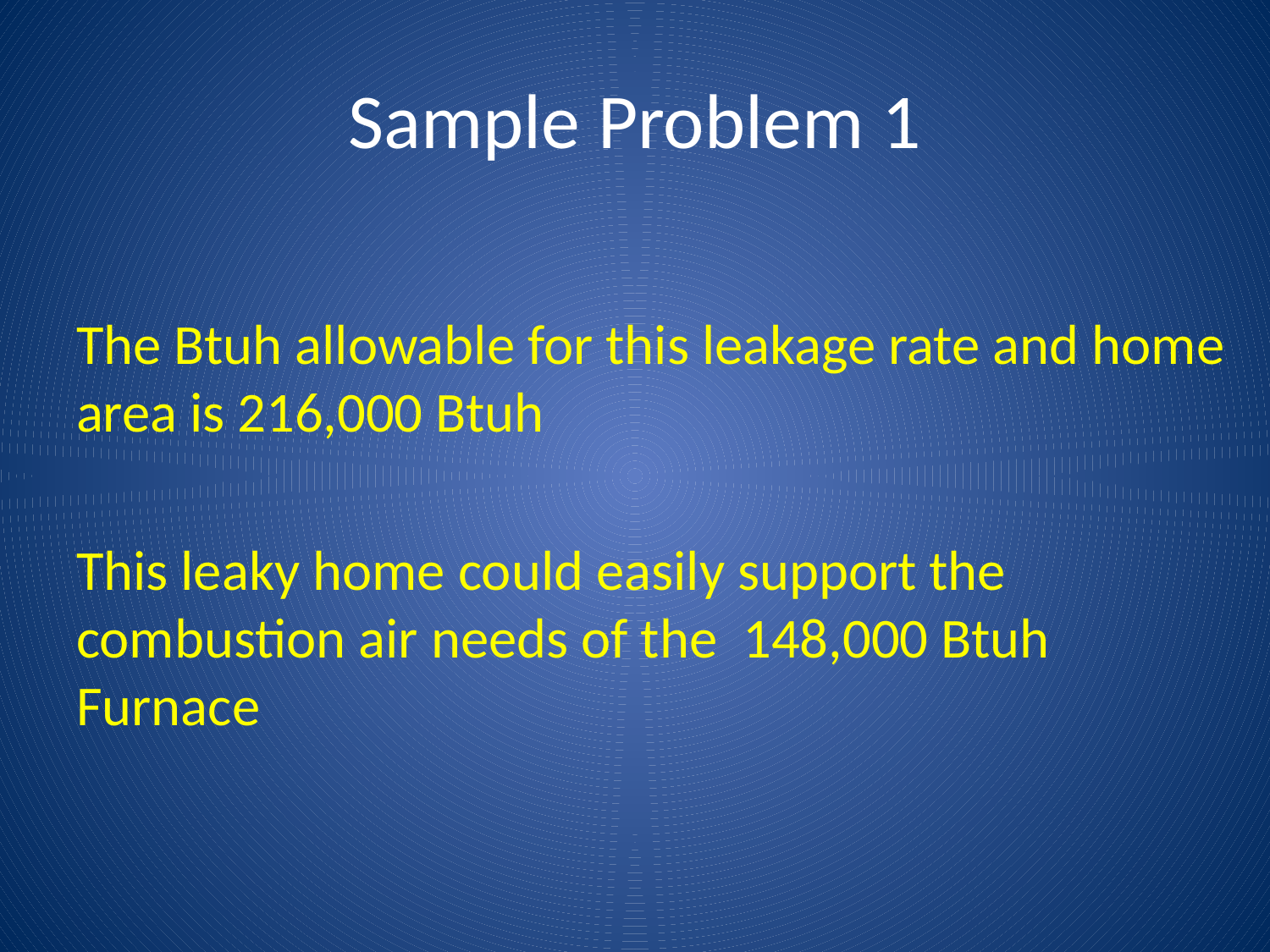

# Sample Problem 1

The Btuh allowable for this leakage rate and home area is 216,000 Btuh

This leaky home could easily support the combustion air needs of the  148,000 Btuh Furnace